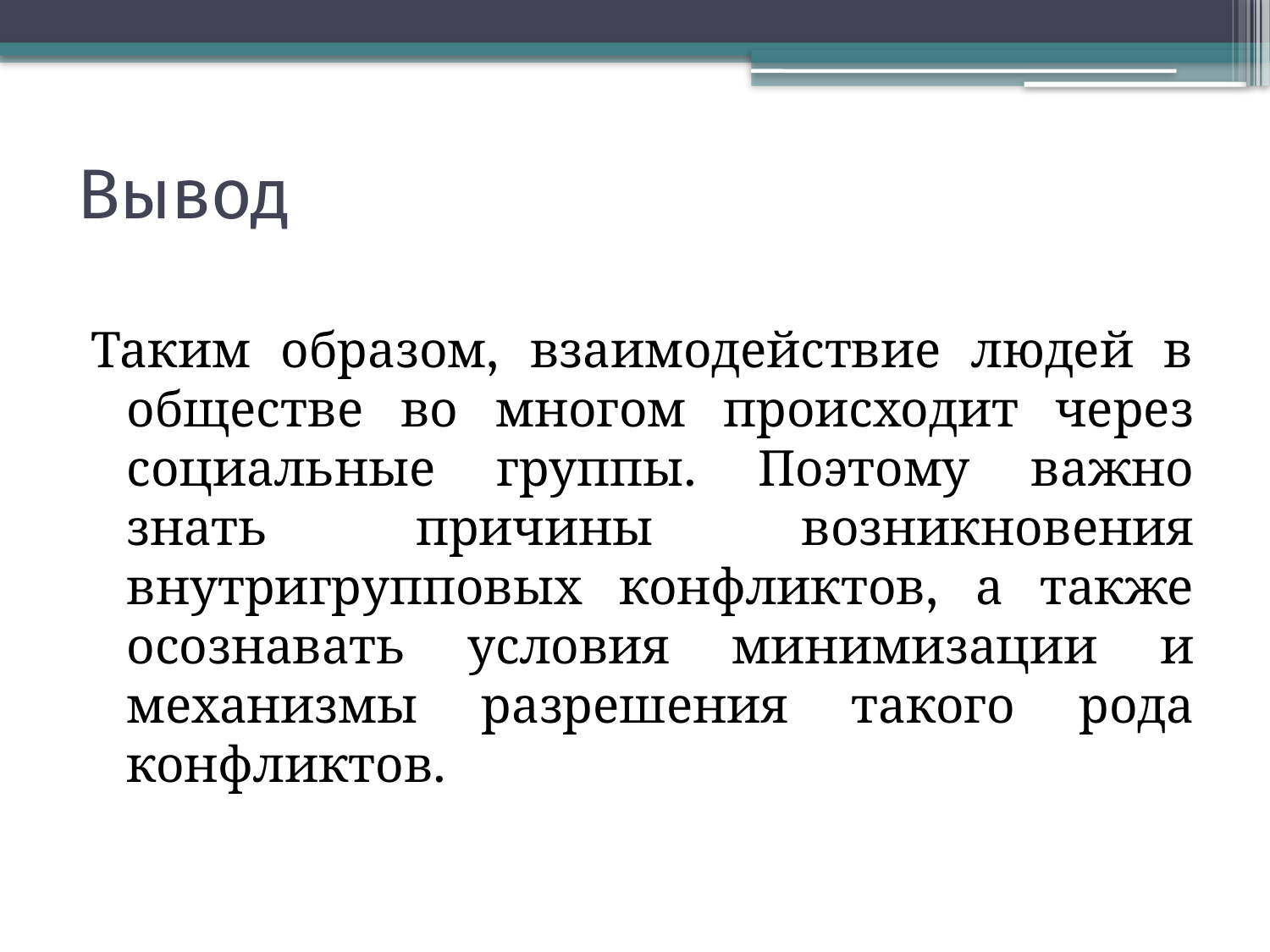

# Вывод
Таким образом, взаимодействие людей в обществе во многом происходит через социальные группы. Поэтому важно знать причины возникновения внутригрупповых конфликтов, а также осознавать условия минимизации и механизмы разрешения такого рода конфликтов.